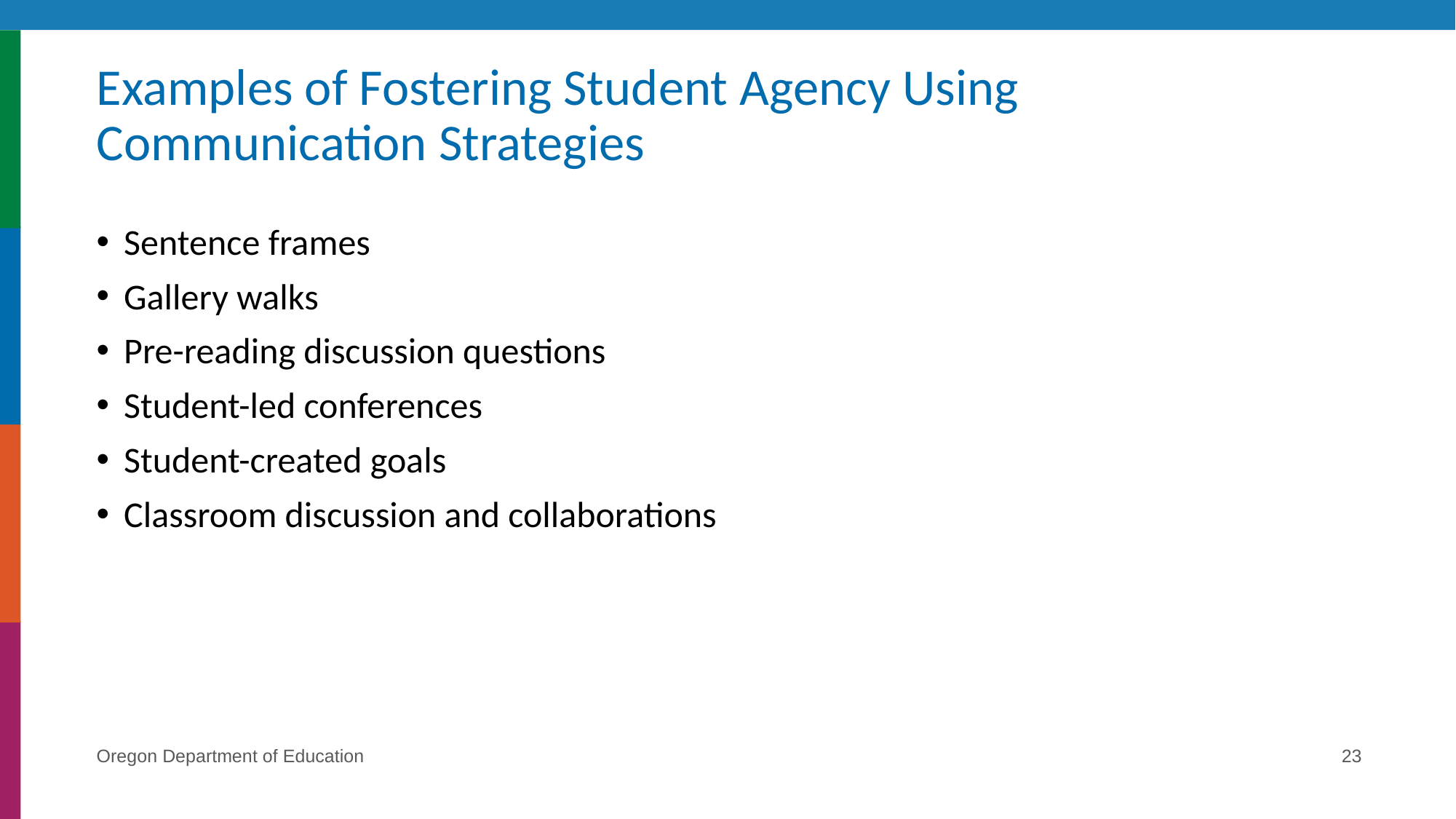

# Examples of Fostering Student Agency Using Communication Strategies
Sentence frames
Gallery walks
Pre-reading discussion questions
Student-led conferences
Student-created goals
Classroom discussion and collaborations
Oregon Department of Education
23